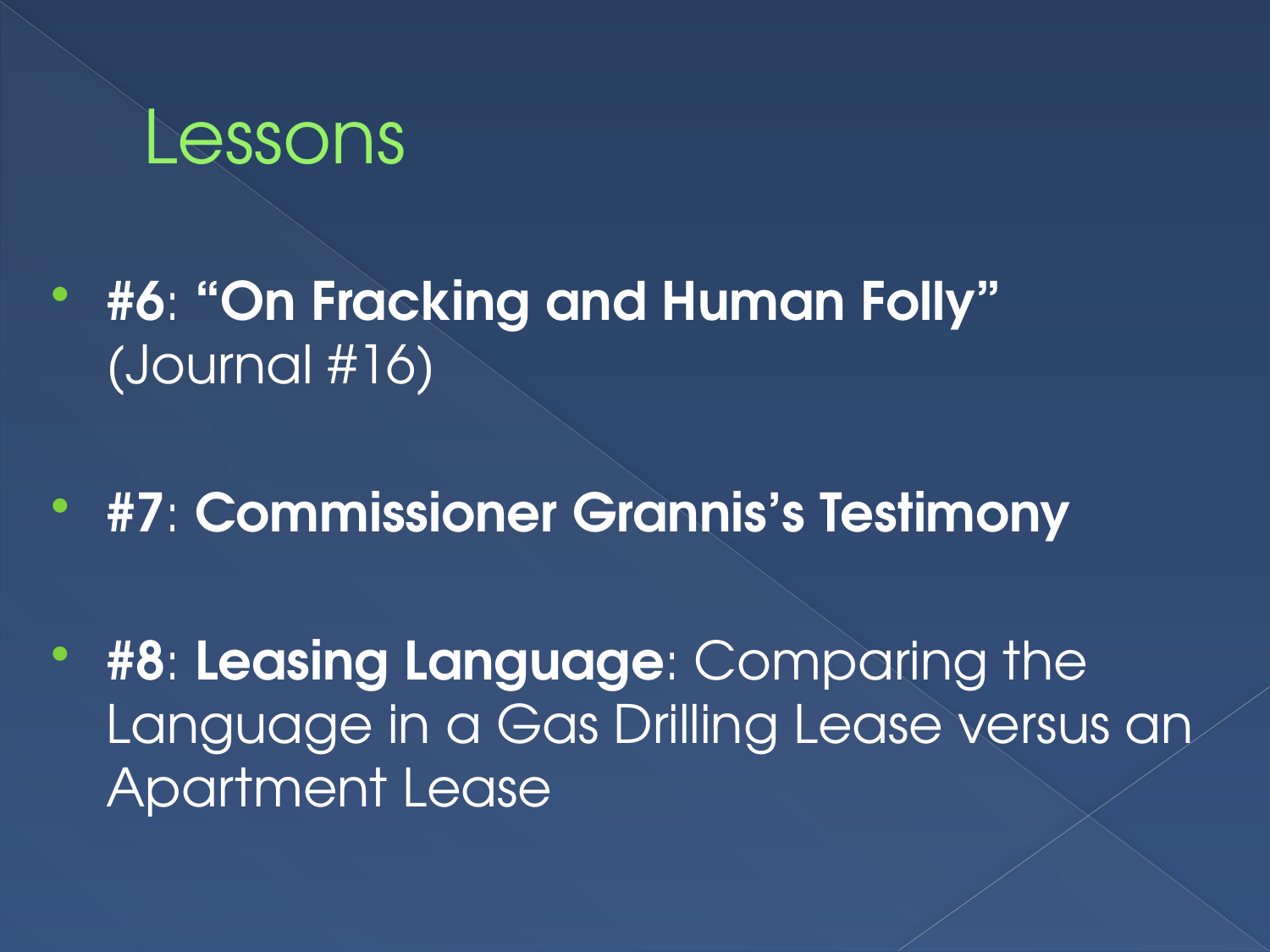

# Lessons
#6: “On Fracking and Human Folly” (Journal #16)

#7: Commissioner Grannis’s Testimony

#8: Leasing Language: Comparing the Language in a Gas Drilling Lease versus an Apartment Lease